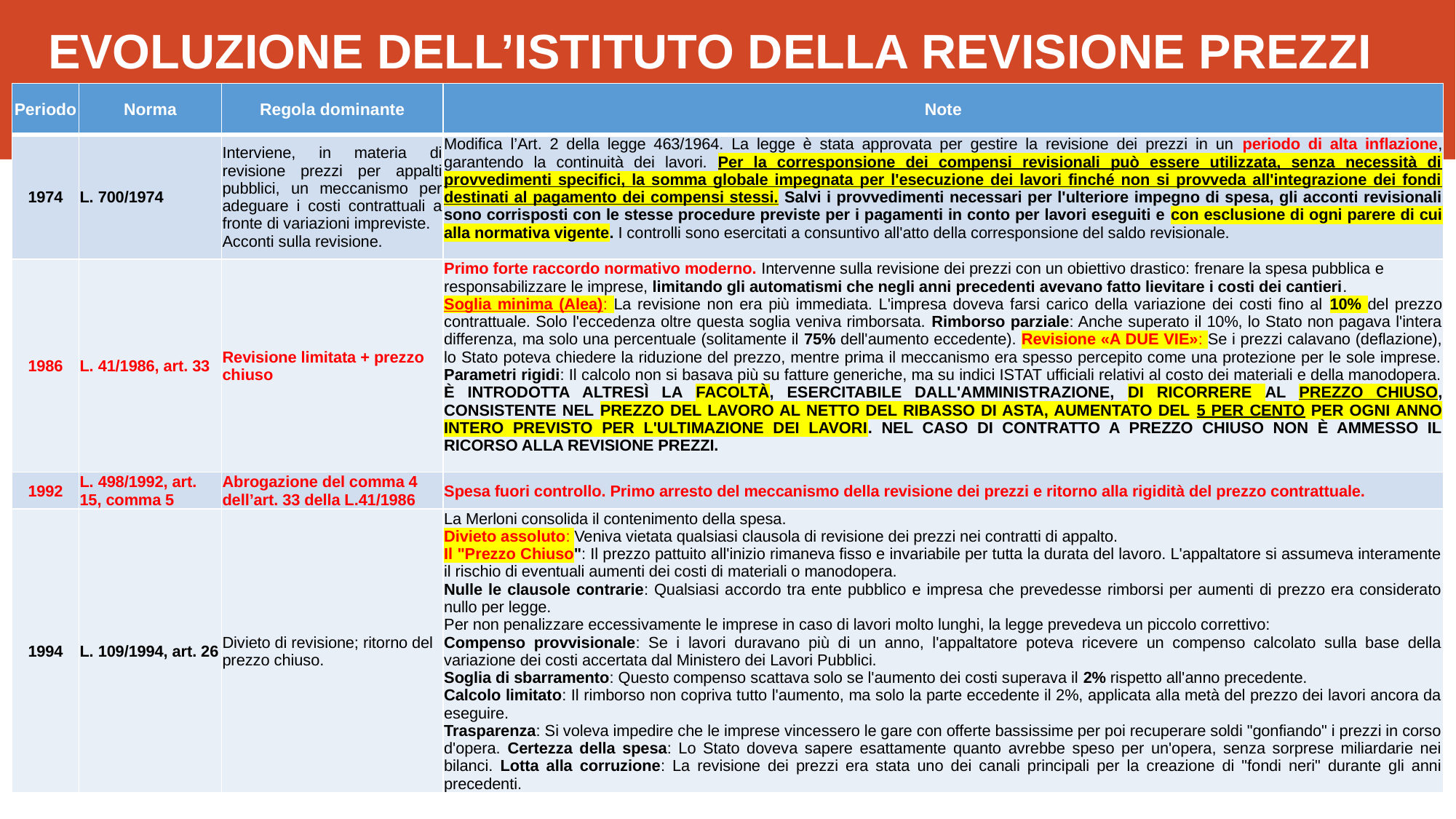

# EVOLUZIONE DELL’ISTITUTO DELLA REVISIONE PREZZI
| Periodo | Norma | Regola dominante | Note |
| --- | --- | --- | --- |
| 1974 | L. 700/1974 | Interviene, in materia di revisione prezzi per appalti pubblici, un meccanismo per adeguare i costi contrattuali a fronte di variazioni impreviste. Acconti sulla revisione. | Modifica l’Art. 2 della legge 463/1964. La legge è stata approvata per gestire la revisione dei prezzi in un periodo di alta inflazione, garantendo la continuità dei lavori. Per la corresponsione dei compensi revisionali può essere utilizzata, senza necessità di provvedimenti specifici, la somma globale impegnata per l'esecuzione dei lavori finché non si provveda all'integrazione dei fondi destinati al pagamento dei compensi stessi. Salvi i provvedimenti necessari per l'ulteriore impegno di spesa, gli acconti revisionali sono corrisposti con le stesse procedure previste per i pagamenti in conto per lavori eseguiti e con esclusione di ogni parere di cui alla normativa vigente. I controlli sono esercitati a consuntivo all'atto della corresponsione del saldo revisionale. |
| 1986 | L. 41/1986, art. 33 | Revisione limitata + prezzo chiuso | Primo forte raccordo normativo moderno. Intervenne sulla revisione dei prezzi con un obiettivo drastico: frenare la spesa pubblica e responsabilizzare le imprese, limitando gli automatismi che negli anni precedenti avevano fatto lievitare i costi dei cantieri. Soglia minima (Alea): La revisione non era più immediata. L'impresa doveva farsi carico della variazione dei costi fino al 10% del prezzo contrattuale. Solo l'eccedenza oltre questa soglia veniva rimborsata. Rimborso parziale: Anche superato il 10%, lo Stato non pagava l'intera differenza, ma solo una percentuale (solitamente il 75% dell'aumento eccedente). Revisione «A DUE VIE»: Se i prezzi calavano (deflazione), lo Stato poteva chiedere la riduzione del prezzo, mentre prima il meccanismo era spesso percepito come una protezione per le sole imprese. Parametri rigidi: Il calcolo non si basava più su fatture generiche, ma su indici ISTAT ufficiali relativi al costo dei materiali e della manodopera. È INTRODOTTA ALTRESÌ LA FACOLTÀ, ESERCITABILE DALL'AMMINISTRAZIONE, DI RICORRERE AL PREZZO CHIUSO, CONSISTENTE NEL PREZZO DEL LAVORO AL NETTO DEL RIBASSO DI ASTA, AUMENTATO DEL 5 PER CENTO PER OGNI ANNO INTERO PREVISTO PER L'ULTIMAZIONE DEI LAVORI. NEL CASO DI CONTRATTO A PREZZO CHIUSO NON È AMMESSO IL RICORSO ALLA REVISIONE PREZZI. |
| 1992 | L. 498/1992, art. 15, comma 5 | Abrogazione del comma 4 dell’art. 33 della L.41/1986 | Spesa fuori controllo. Primo arresto del meccanismo della revisione dei prezzi e ritorno alla rigidità del prezzo contrattuale. |
| 1994 | L. 109/1994, art. 26 | Divieto di revisione; ritorno del prezzo chiuso. | La Merloni consolida il contenimento della spesa. Divieto assoluto: Veniva vietata qualsiasi clausola di revisione dei prezzi nei contratti di appalto. Il "Prezzo Chiuso": Il prezzo pattuito all'inizio rimaneva fisso e invariabile per tutta la durata del lavoro. L'appaltatore si assumeva interamente il rischio di eventuali aumenti dei costi di materiali o manodopera. Nulle le clausole contrarie: Qualsiasi accordo tra ente pubblico e impresa che prevedesse rimborsi per aumenti di prezzo era considerato nullo per legge. Per non penalizzare eccessivamente le imprese in caso di lavori molto lunghi, la legge prevedeva un piccolo correttivo: Compenso provvisionale: Se i lavori duravano più di un anno, l'appaltatore poteva ricevere un compenso calcolato sulla base della variazione dei costi accertata dal Ministero dei Lavori Pubblici. Soglia di sbarramento: Questo compenso scattava solo se l'aumento dei costi superava il 2% rispetto all'anno precedente. Calcolo limitato: Il rimborso non copriva tutto l'aumento, ma solo la parte eccedente il 2%, applicata alla metà del prezzo dei lavori ancora da eseguire. Trasparenza: Si voleva impedire che le imprese vincessero le gare con offerte bassissime per poi recuperare soldi "gonfiando" i prezzi in corso d'opera. Certezza della spesa: Lo Stato doveva sapere esattamente quanto avrebbe speso per un'opera, senza sorprese miliardarie nei bilanci. Lotta alla corruzione: La revisione dei prezzi era stata uno dei canali principali per la creazione di "fondi neri" durante gli anni precedenti. |
4